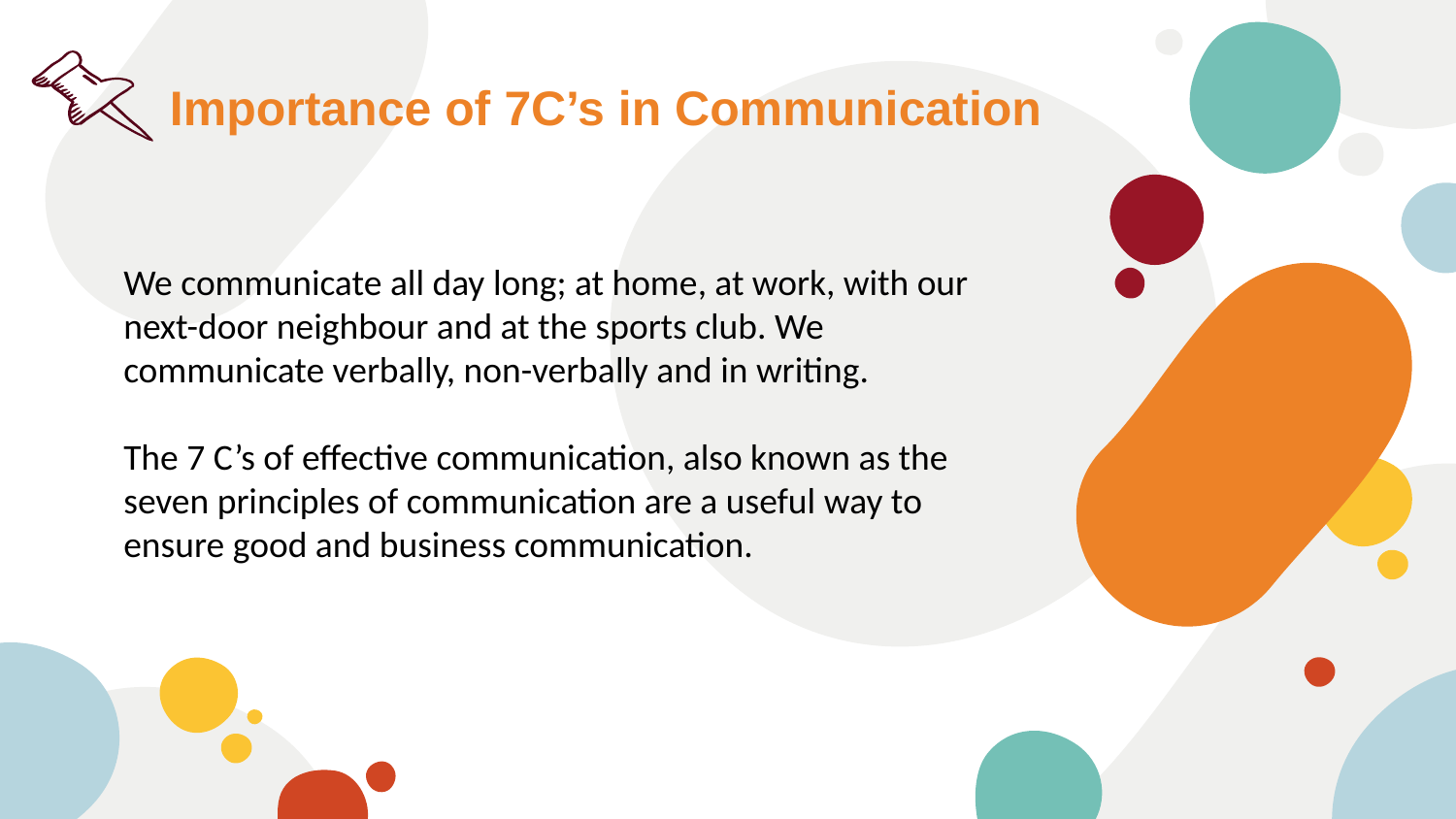

# Importance of 7C’s in Communication
We communicate all day long; at home, at work, with our next-door neighbour and at the sports club. We communicate verbally, non-verbally and in writing.

The 7 C’s of effective communication, also known as the seven principles of communication are a useful way to ensure good and business communication.
4